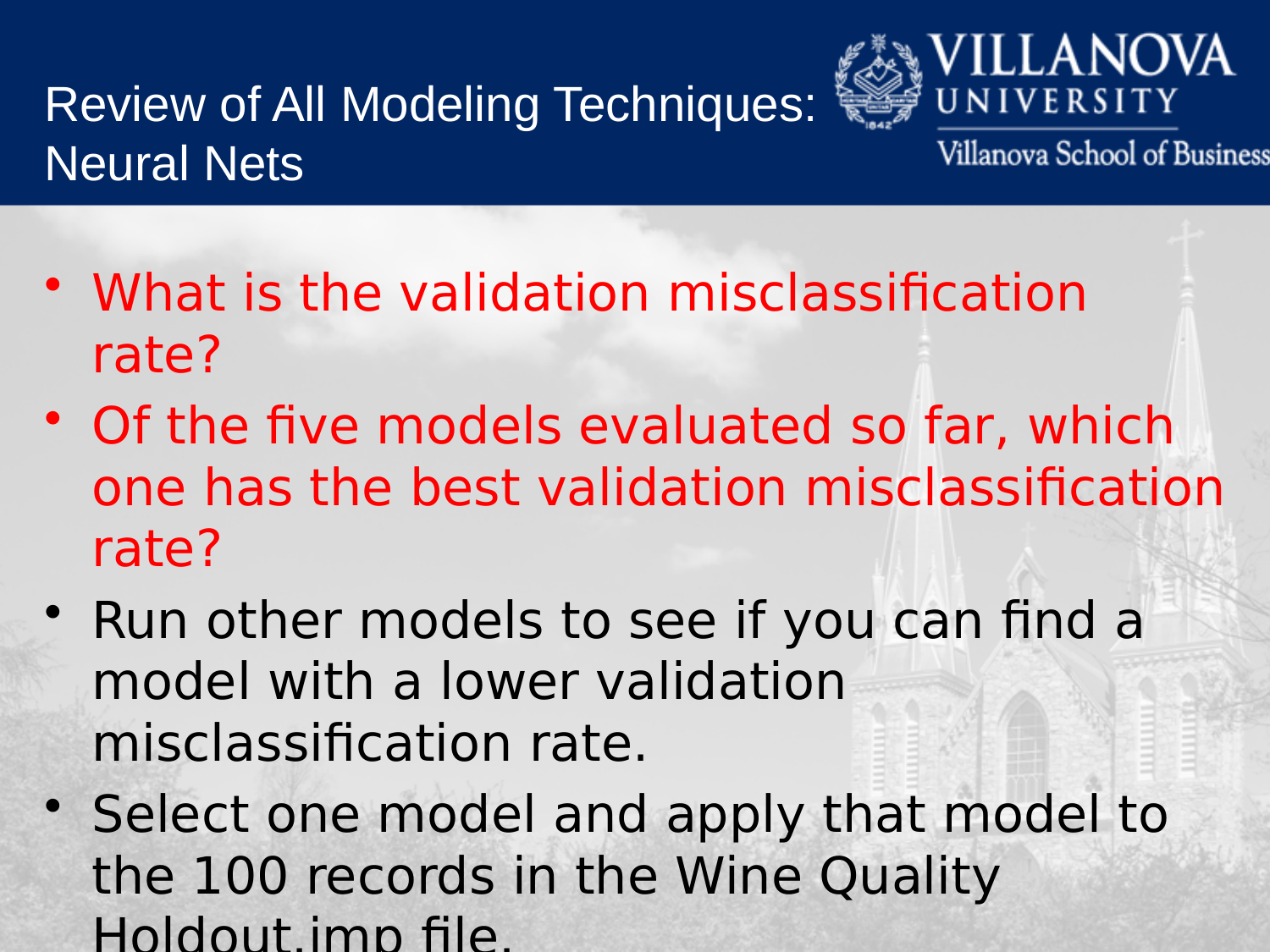

Review of All Modeling Techniques:
Neural Nets
What is the validation misclassification rate?
Of the five models evaluated so far, which one has the best validation misclassification rate?
Run other models to see if you can find a model with a lower validation misclassification rate.
Select one model and apply that model to the 100 records in the Wine Quality Holdout.jmp file.